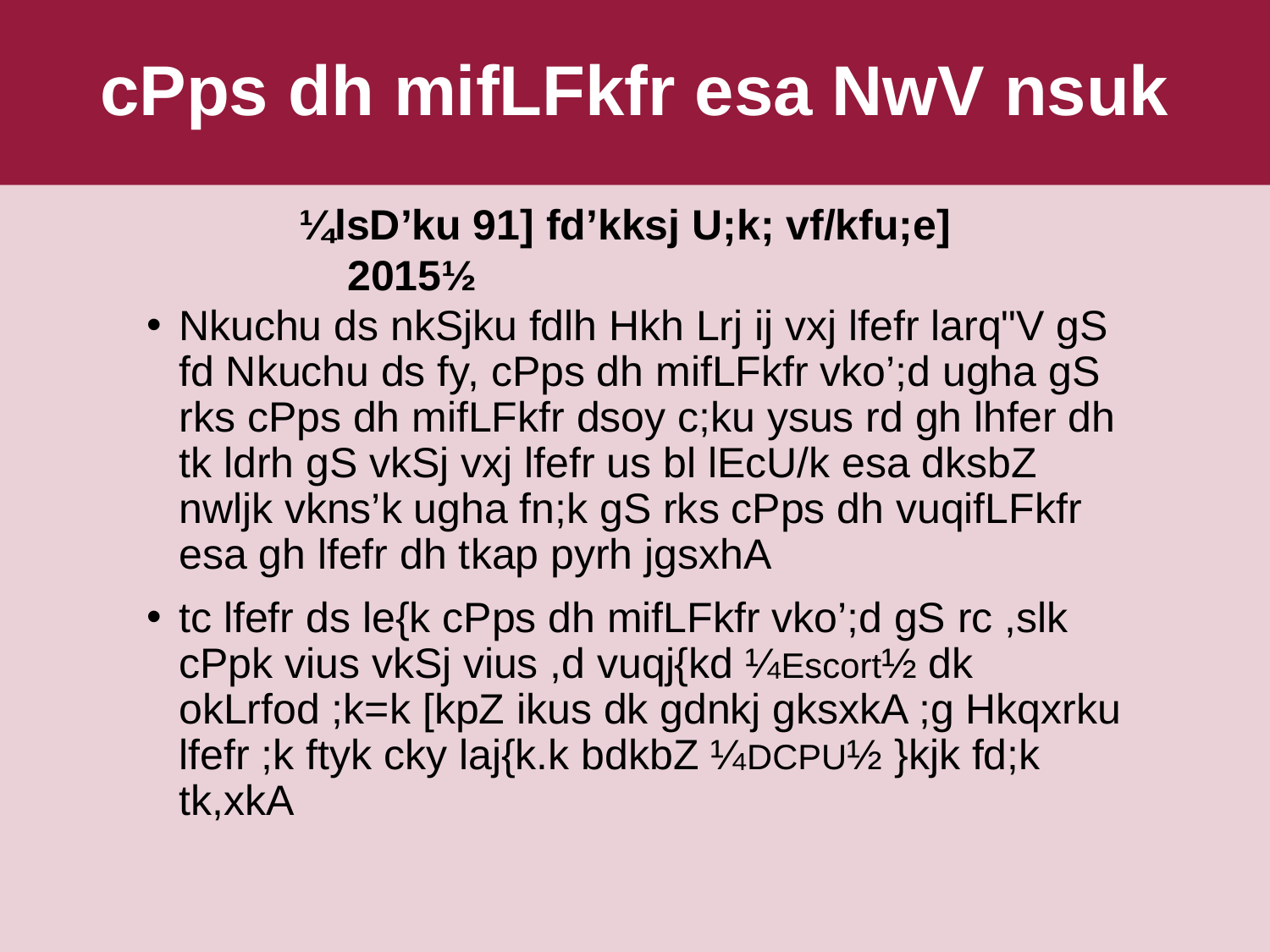

cPps dh mifLFkfr esa NwV nsuk
¼lsD’ku 91] fd’kksj U;k; vf/kfu;e] 2015½
Nkuchu ds nkSjku fdlh Hkh Lrj ij vxj lfefr larq"V gS fd Nkuchu ds fy, cPps dh mifLFkfr vko’;d ugha gS rks cPps dh mifLFkfr dsoy c;ku ysus rd gh lhfer dh tk ldrh gS vkSj vxj lfefr us bl lEcU/k esa dksbZ nwljk vkns’k ugha fn;k gS rks cPps dh vuqifLFkfr esa gh lfefr dh tkap pyrh jgsxhA
tc lfefr ds le{k cPps dh mifLFkfr vko’;d gS rc ,slk cPpk vius vkSj vius ,d vuqj{kd ¼Escort½ dk okLrfod ;k=k [kpZ ikus dk gdnkj gksxkA ;g Hkqxrku lfefr ;k ftyk cky laj{k.k bdkbZ ¼DCPU½ }kjk fd;k tk,xkA